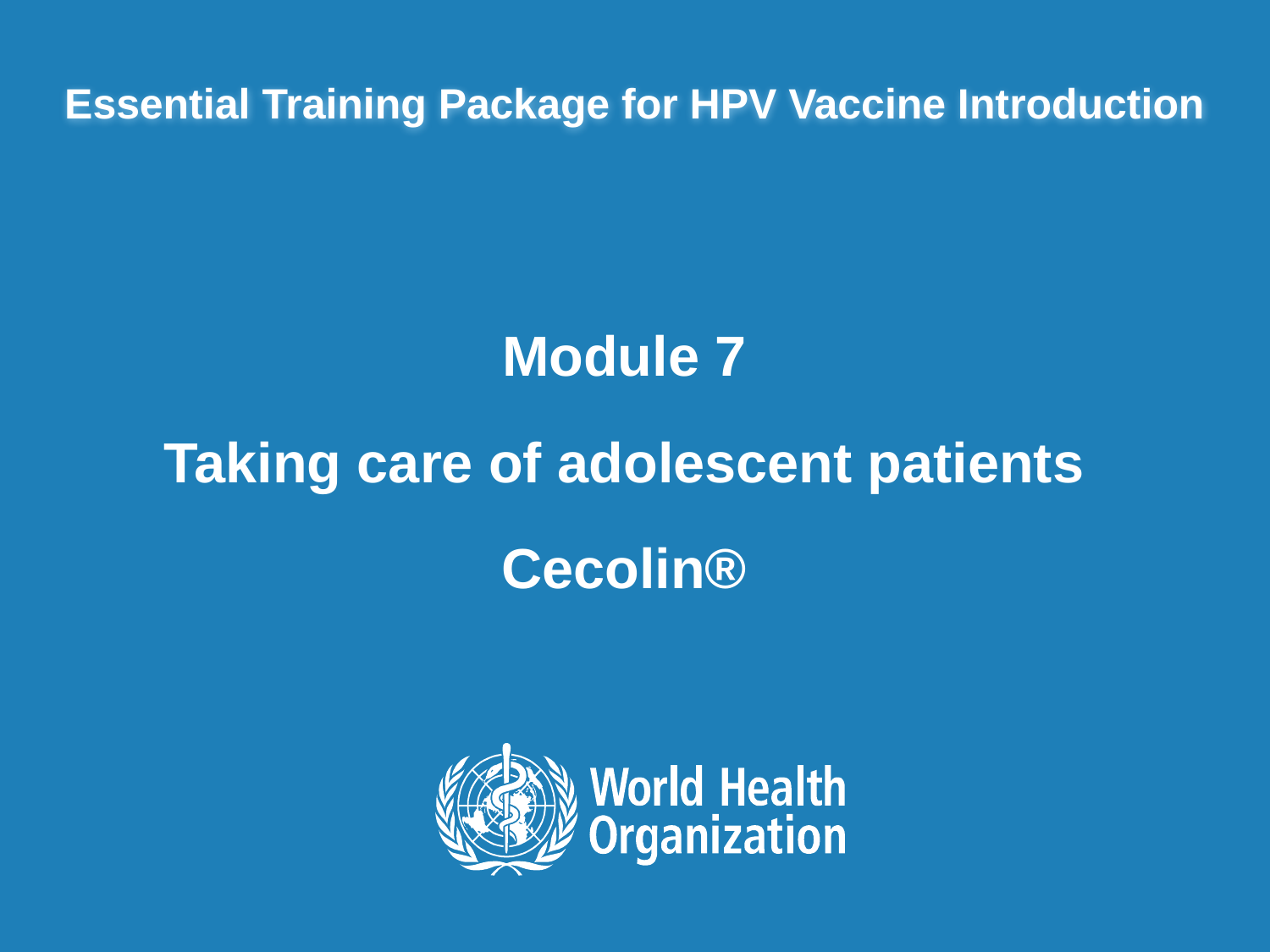

Essential Training Package for HPV Vaccine Introduction
Module 7
Taking care of adolescent patients
Cecolin®